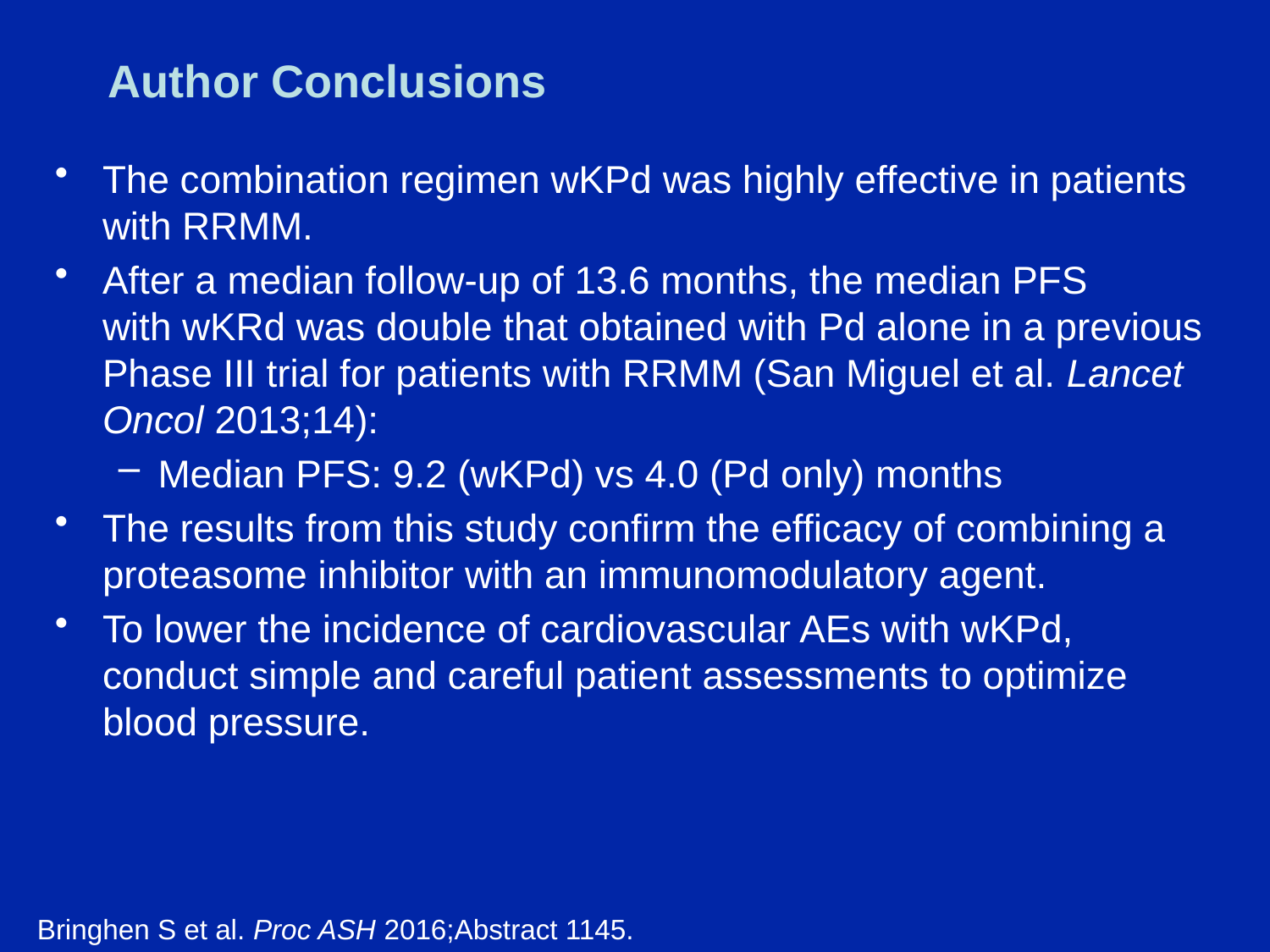

# Author Conclusions
The combination regimen wKPd was highly effective in patients with RRMM.
After a median follow-up of 13.6 months, the median PFS with wKRd was double that obtained with Pd alone in a previous Phase III trial for patients with RRMM (San Miguel et al. Lancet Oncol 2013;14):
Median PFS: 9.2 (wKPd) vs 4.0 (Pd only) months
The results from this study confirm the efficacy of combining a proteasome inhibitor with an immunomodulatory agent.
To lower the incidence of cardiovascular AEs with wKPd, conduct simple and careful patient assessments to optimize blood pressure.
Bringhen S et al. Proc ASH 2016;Abstract 1145.